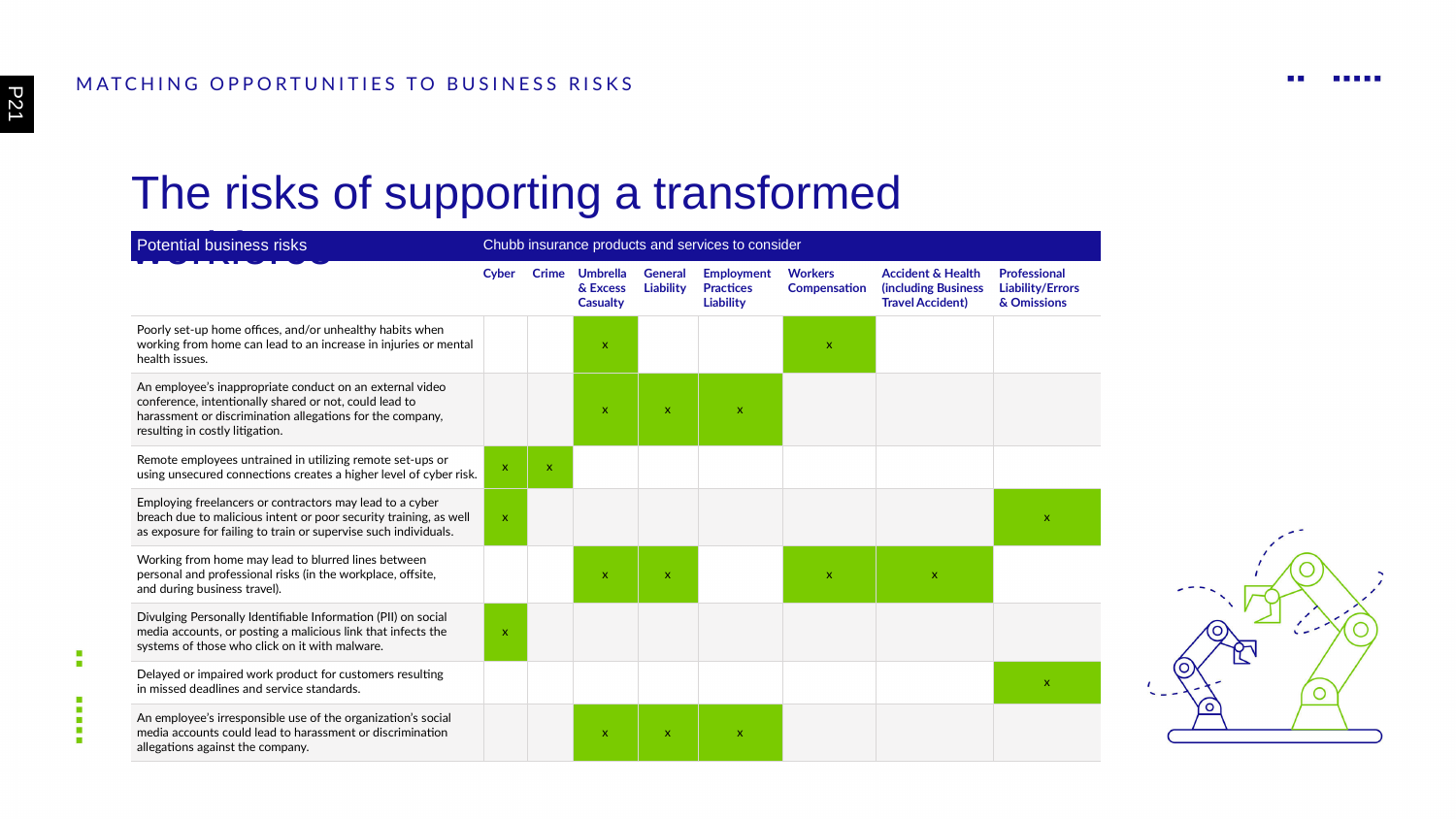

Matching opportunities to business risks
P21
The risks of supporting a transformed workforce
| Potential business risks | Chubb insurance products and services to consider |  |  |  |  |  |  |  |
| --- | --- | --- | --- | --- | --- | --- | --- | --- |
|  | Cyber | Crime | Umbrella & Excess Casualty | General Liability | Employment Practices Liability | Workers Compensation | Accident & Health (including Business Travel Accident) | Professional Liability/Errors & Omissions |
| Poorly set-up home offices, and/or unhealthy habits when working from home can lead to an increase in injuries or mental health issues. |  |  | x |  |  | x |  |  |
| An employee’s inappropriate conduct on an external video conference, intentionally shared or not, could lead to harassment or discrimination allegations for the company, resulting in costly litigation. |  |  | x | x | x |  |  |  |
| Remote employees untrained in utilizing remote set-ups or using unsecured connections creates a higher level of cyber risk. | x | x |  |  |  |  |  |  |
| Employing freelancers or contractors may lead to a cyber breach due to malicious intent or poor security training, as well as exposure for failing to train or supervise such individuals. | x |  |  |  |  |  |  | x |
| Working from home may lead to blurred lines between personal and professional risks (in the workplace, offsite, and during business travel). |  |  | x | x |  | x | x |  |
| Divulging Personally Identifiable Information (PII) on social media accounts, or posting a malicious link that infects the systems of those who click on it with malware. | x |  |  |  |  |  |  |  |
| Delayed or impaired work product for customers resulting in missed deadlines and service standards. |  |  |  |  |  |  |  | x |
| An employee’s irresponsible use of the organization’s social media accounts could lead to harassment or discrimination allegations against the company. |  |  | x | x | x |  |  |  |